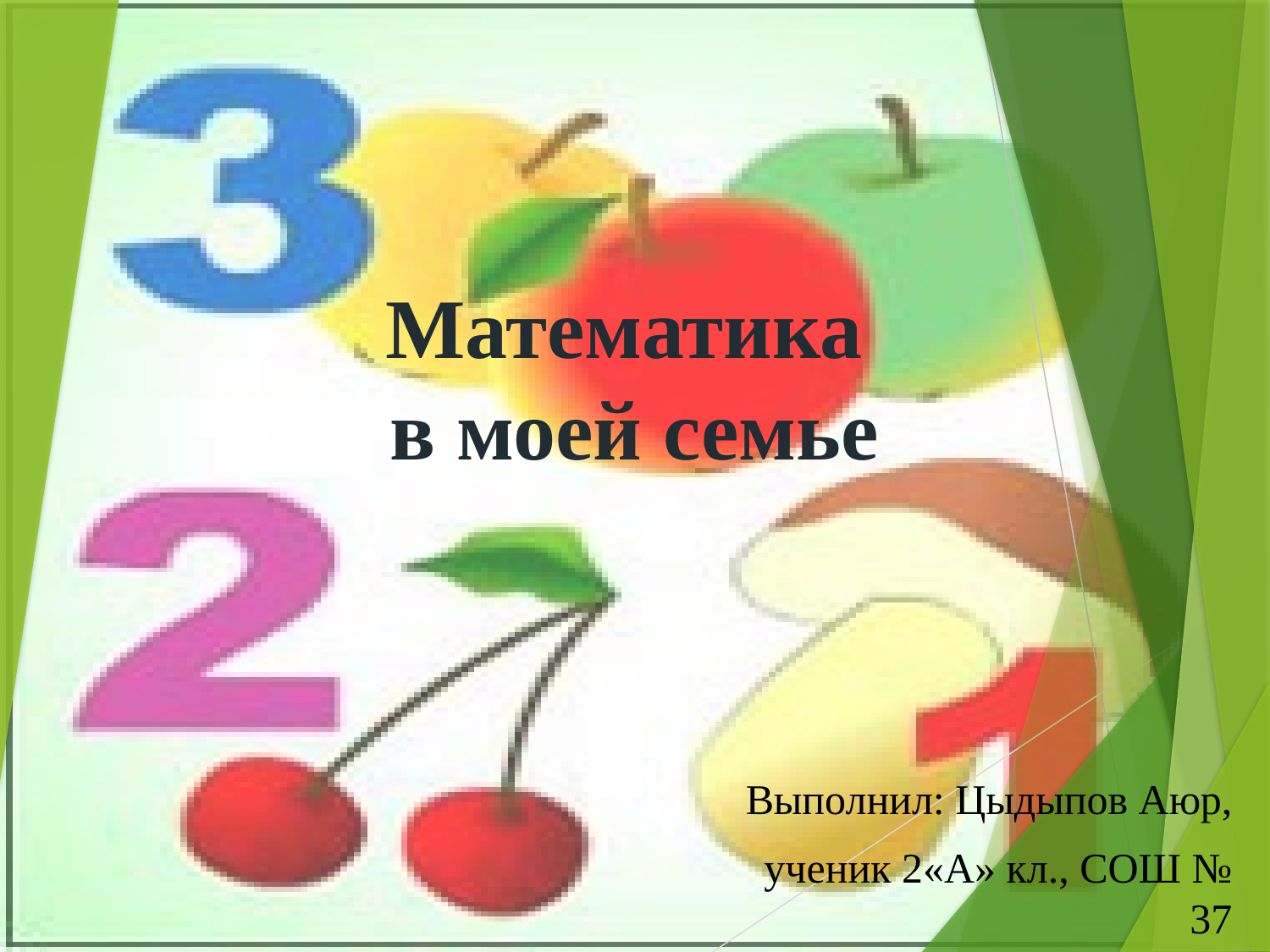

# Математика в моей семье
Выполнил: Цыдыпов Аюр,
ученик 2«А» кл., СОШ № 37